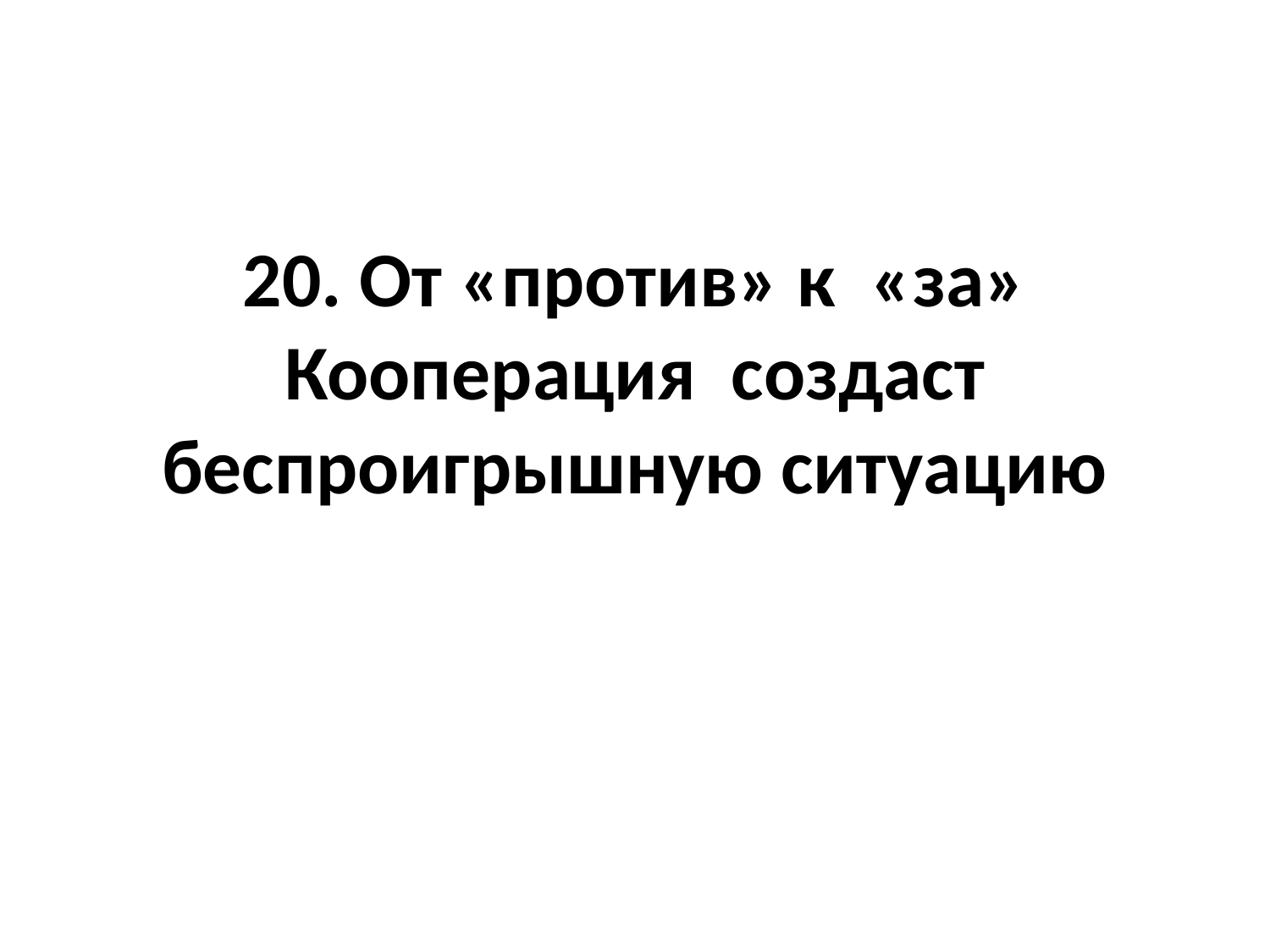

# 20. От «против» к  «за» Кооперация  создаст беспроигрышную ситуацию